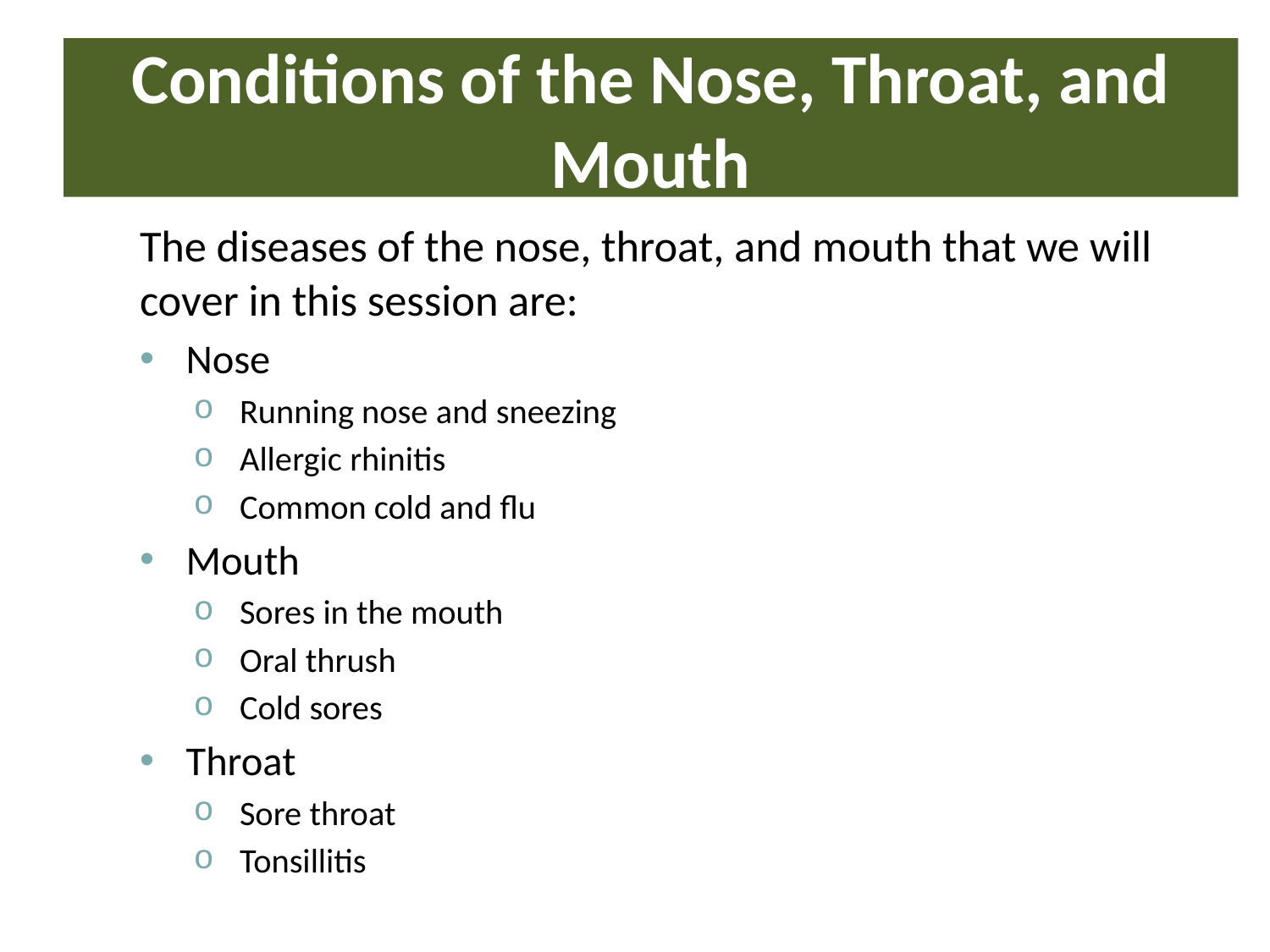

# Conditions of the Nose, Throat, and Mouth
The diseases of the nose, throat, and mouth that we will cover in this session are:
Nose
Running nose and sneezing
Allergic rhinitis
Common cold and flu
Mouth
Sores in the mouth
Oral thrush
Cold sores
Throat
Sore throat
Tonsillitis